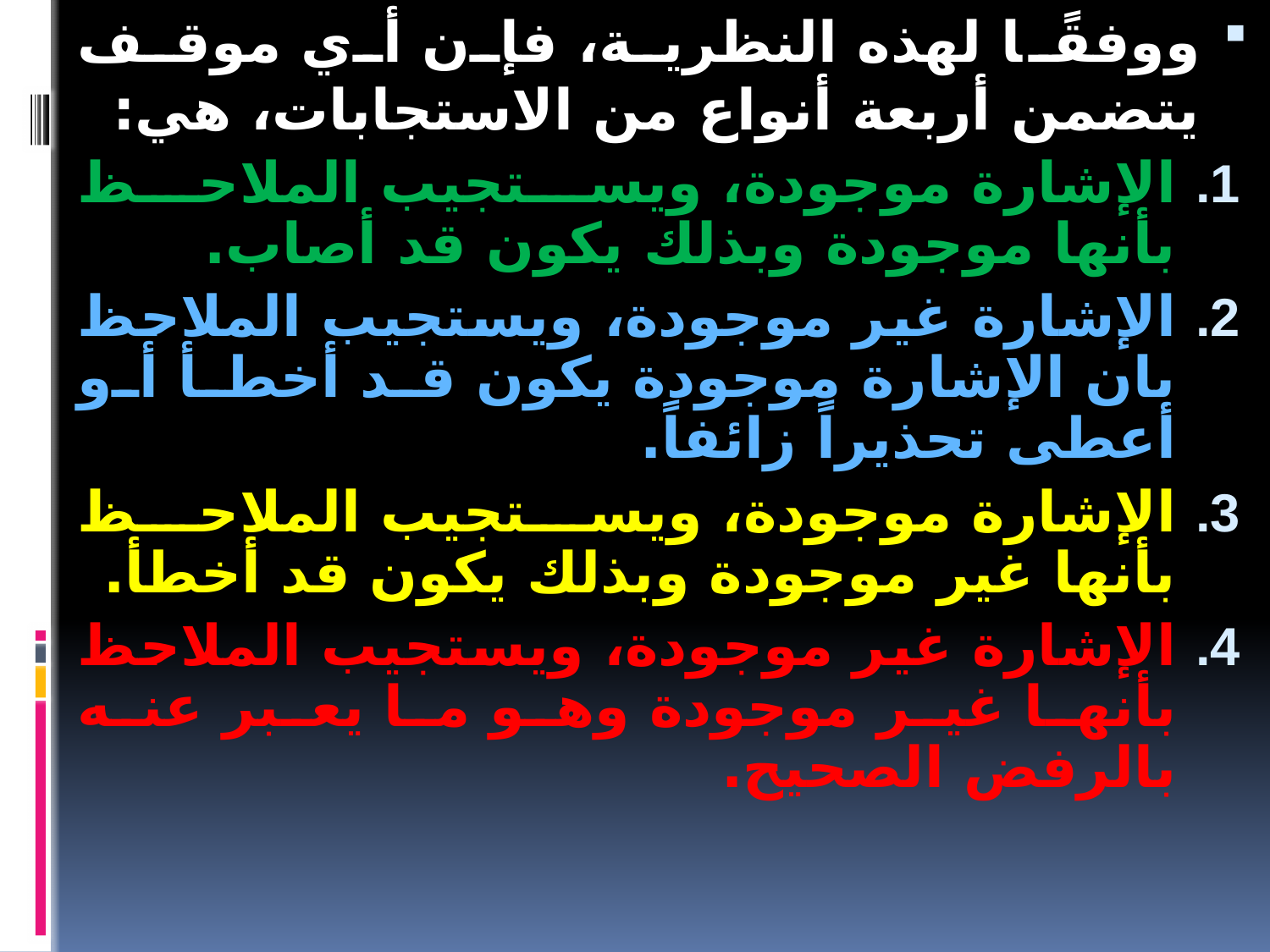

ووفقًا لهذه النظرية، فإن أي موقف يتضمن أربعة أنواع من الاستجابات، هي:
الإشارة موجودة، ويستجيب الملاحظ بأنها موجودة وبذلك يكون قد أصاب.
الإشارة غير موجودة، ويستجيب الملاحظ بان الإشارة موجودة يكون قد أخطأ أو أعطى تحذيراً زائفاً.
الإشارة موجودة، ويستجيب الملاحظ بأنها غير موجودة وبذلك يكون قد أخطأ.
الإشارة غير موجودة، ويستجيب الملاحظ بأنها غير موجودة وهو ما يعبر عنه بالرفض الصحيح.